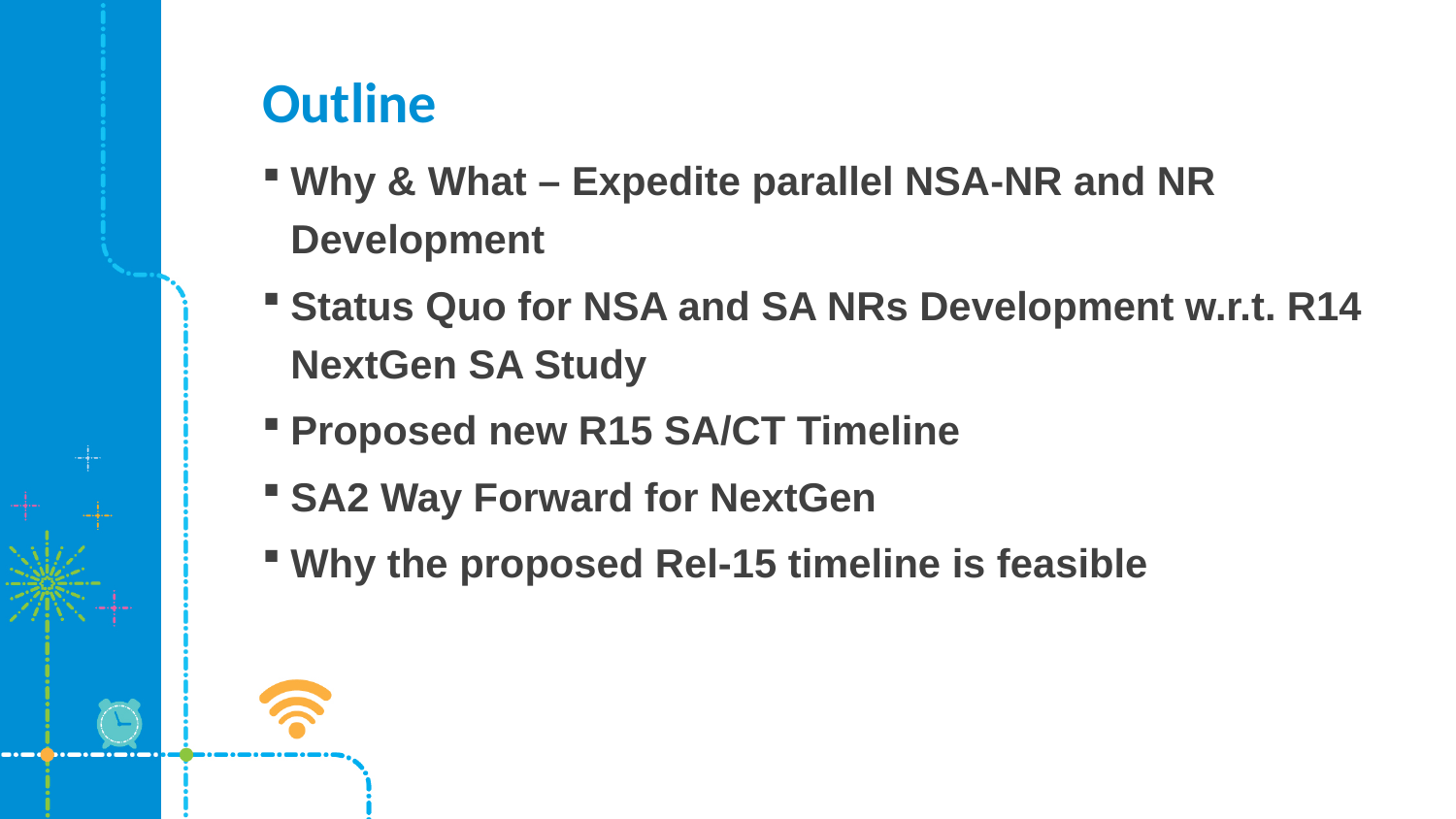

# Outline
Why & What – Expedite parallel NSA-NR and NR Development
Status Quo for NSA and SA NRs Development w.r.t. R14 NextGen SA Study
Proposed new R15 SA/CT Timeline
SA2 Way Forward for NextGen
Why the proposed Rel-15 timeline is feasible